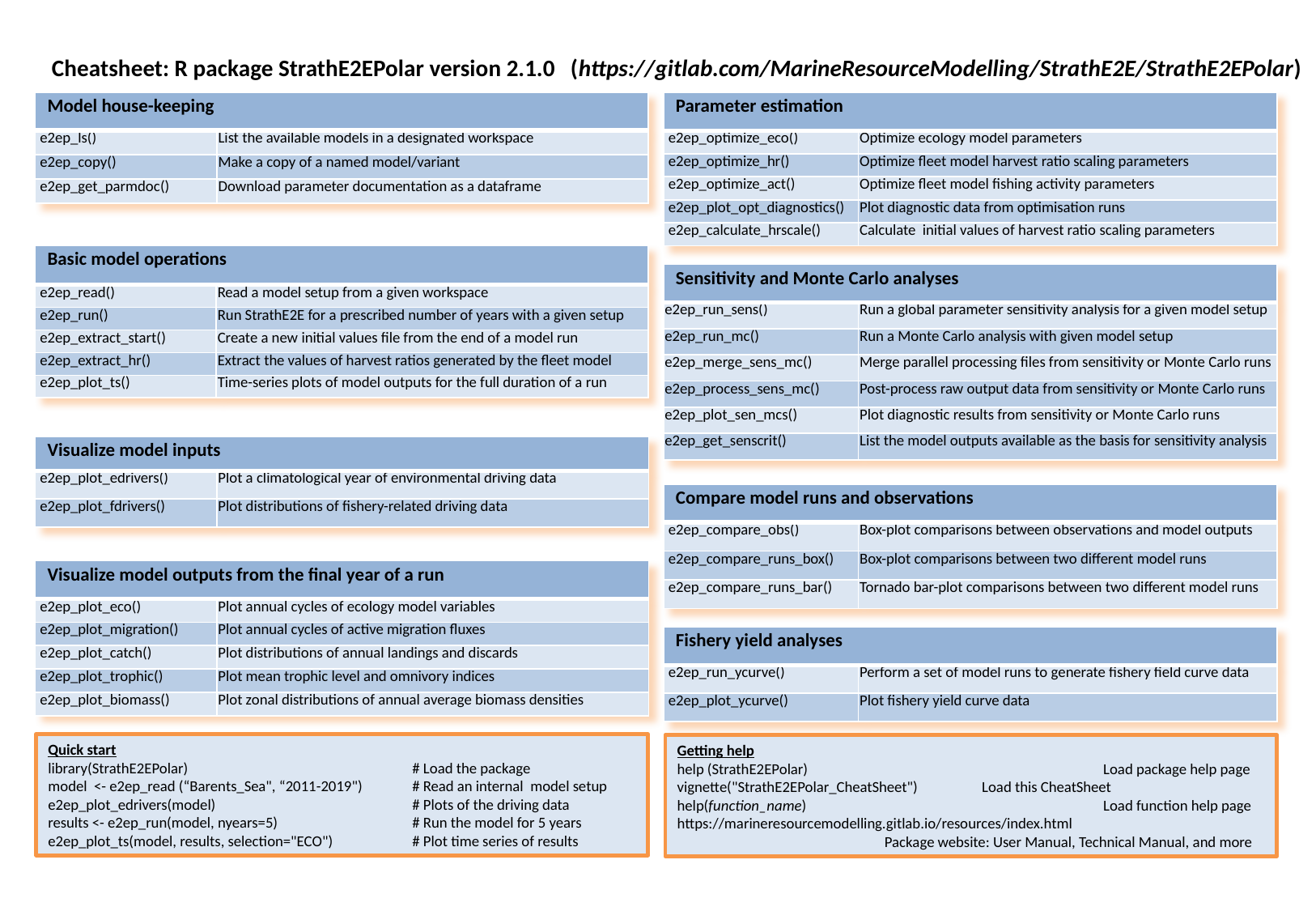

Cheatsheet: R package StrathE2EPolar version 2.1.0   (https://gitlab.com/MarineResourceModelling/StrathE2E/StrathE2EPolar)
| Model house-keeping |  |
| --- | --- |
| e2ep\_ls() | List the available models in a designated workspace |
| e2ep\_copy() | Make a copy of a named model/variant |
| e2ep\_get\_parmdoc() | Download parameter documentation as a dataframe |
| Parameter estimation |  |
| --- | --- |
| e2ep\_optimize\_eco() | Optimize ecology model parameters |
| e2ep\_optimize\_hr() | Optimize fleet model harvest ratio scaling parameters |
| e2ep\_optimize\_act() | Optimize fleet model fishing activity parameters |
| e2ep\_plot\_opt\_diagnostics() | Plot diagnostic data from optimisation runs |
| e2ep\_calculate\_hrscale() | Calculate initial values of harvest ratio scaling parameters |
| Basic model operations |  |
| --- | --- |
| e2ep\_read() | Read a model setup from a given workspace |
| e2ep\_run() | Run StrathE2E for a prescribed number of years with a given setup |
| e2ep\_extract\_start() | Create a new initial values file from the end of a model run |
| e2ep\_extract\_hr() | Extract the values of harvest ratios generated by the fleet model |
| e2ep\_plot\_ts() | Time-series plots of model outputs for the full duration of a run |
| Sensitivity and Monte Carlo analyses |  |
| --- | --- |
| e2ep\_run\_sens() | Run a global parameter sensitivity analysis for a given model setup |
| e2ep\_run\_mc() | Run a Monte Carlo analysis with given model setup |
| e2ep\_merge\_sens\_mc() | Merge parallel processing files from sensitivity or Monte Carlo runs |
| e2ep\_process\_sens\_mc() | Post-process raw output data from sensitivity or Monte Carlo runs |
| e2ep\_plot\_sen\_mcs() | Plot diagnostic results from sensitivity or Monte Carlo runs |
| e2ep\_get\_senscrit() | List the model outputs available as the basis for sensitivity analysis |
| Visualize model inputs |  |
| --- | --- |
| e2ep\_plot\_edrivers() | Plot a climatological year of environmental driving data |
| e2ep\_plot\_fdrivers() | Plot distributions of fishery-related driving data |
| Compare model runs and observations |  |
| --- | --- |
| e2ep\_compare\_obs() | Box-plot comparisons between observations and model outputs |
| e2ep\_compare\_runs\_box() | Box-plot comparisons between two different model runs |
| e2ep\_compare\_runs\_bar() | Tornado bar-plot comparisons between two different model runs |
| Visualize model outputs from the final year of a run |  |
| --- | --- |
| e2ep\_plot\_eco() | Plot annual cycles of ecology model variables |
| e2ep\_plot\_migration() | Plot annual cycles of active migration fluxes |
| e2ep\_plot\_catch() | Plot distributions of annual landings and discards |
| e2ep\_plot\_trophic() | Plot mean trophic level and omnivory indices |
| e2ep\_plot\_biomass() | Plot zonal distributions of annual average biomass densities |
| Fishery yield analyses |  |
| --- | --- |
| e2ep\_run\_ycurve() | Perform a set of model runs to generate fishery field curve data |
| e2ep\_plot\_ycurve() | Plot fishery yield curve data |
Quick start
library(StrathE2EPolar)		# Load the package
model  <- e2ep_read (“Barents_Sea", “2011-2019")	# Read an internal  model setup
e2ep_plot_edrivers(model)		# Plots of the driving data
results <- e2ep_run(model, nyears=5)		# Run the model for 5 years
e2ep_plot_ts(model, results, selection="ECO")	# Plot time series of results
Getting help
help (StrathE2EPolar)		                  Load package help page
vignette("StrathE2EPolar_CheatSheet")	                  Load this CheatSheet
help(function_name)		                  Load function help page
https://marineresourcemodelling.gitlab.io/resources/index.html
	                         Package website: User Manual, Technical Manual, and more